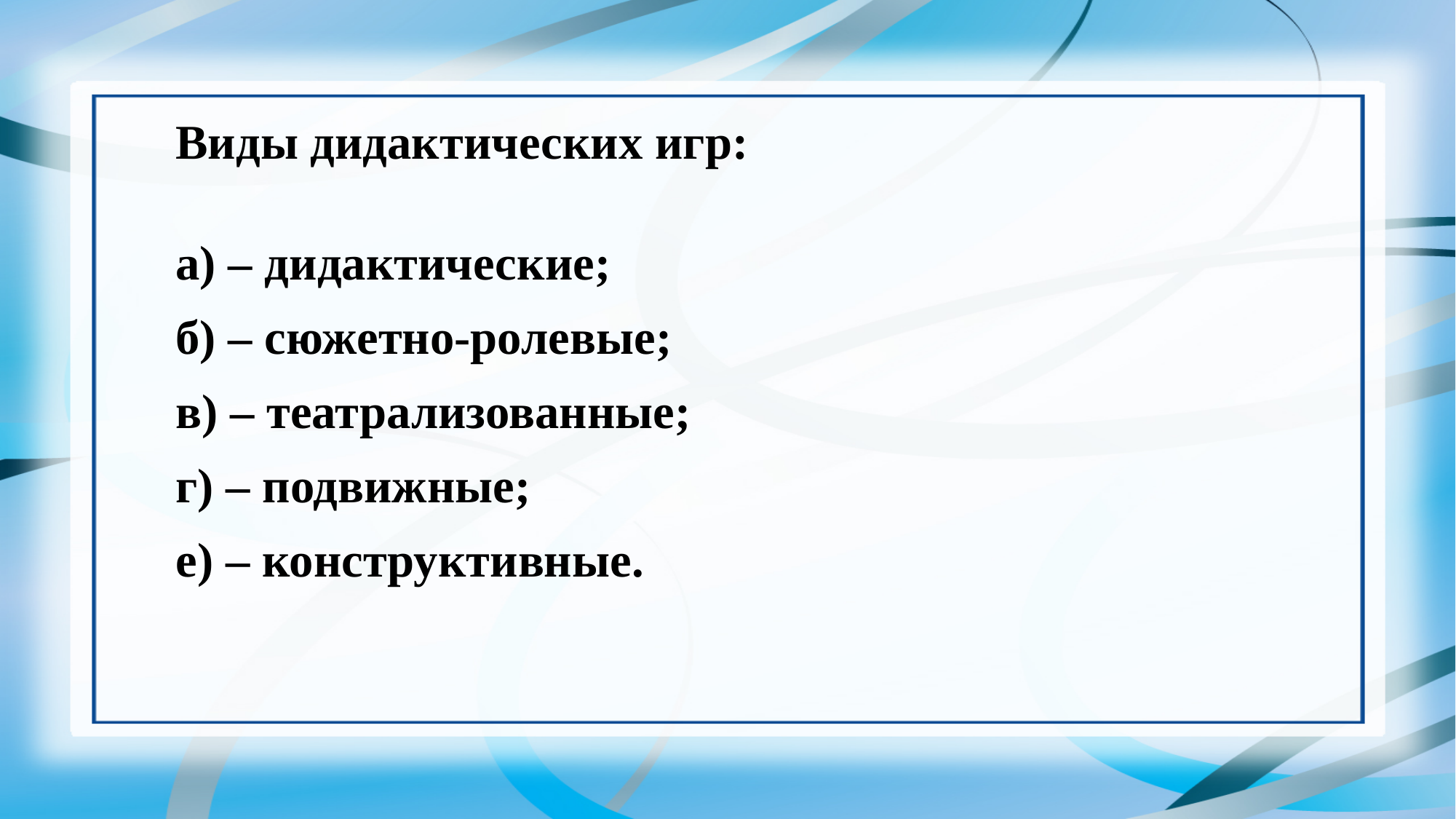

Виды дидактических игр:

 а) – дидактические;
 б) – сюжетно-ролевые;
 в) – театрализованные;
 г) – подвижные;
 е) – конструктивные.